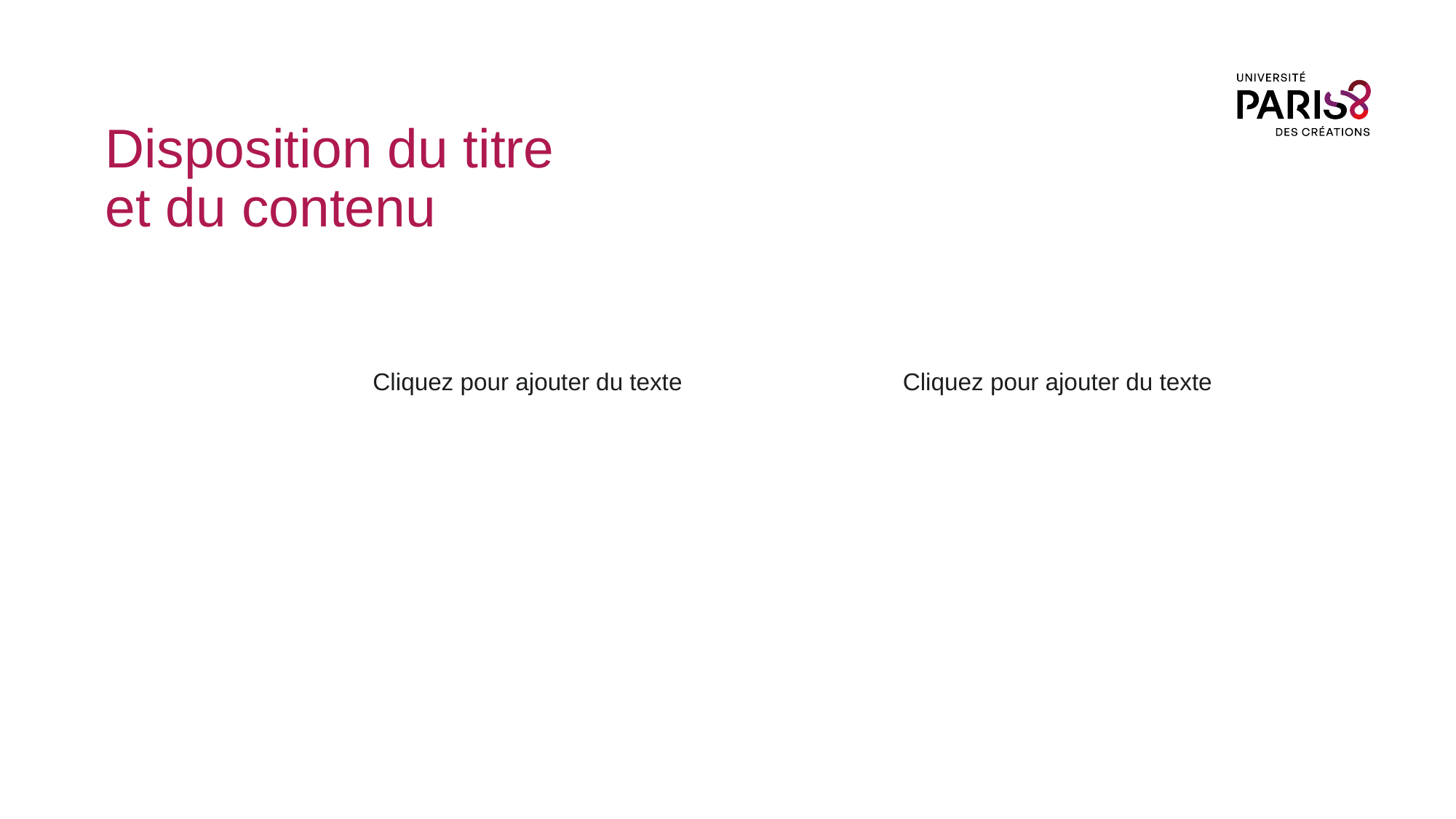

Disposition du titre
et du contenu
Cliquez pour ajouter du texte
Cliquez pour ajouter du texte